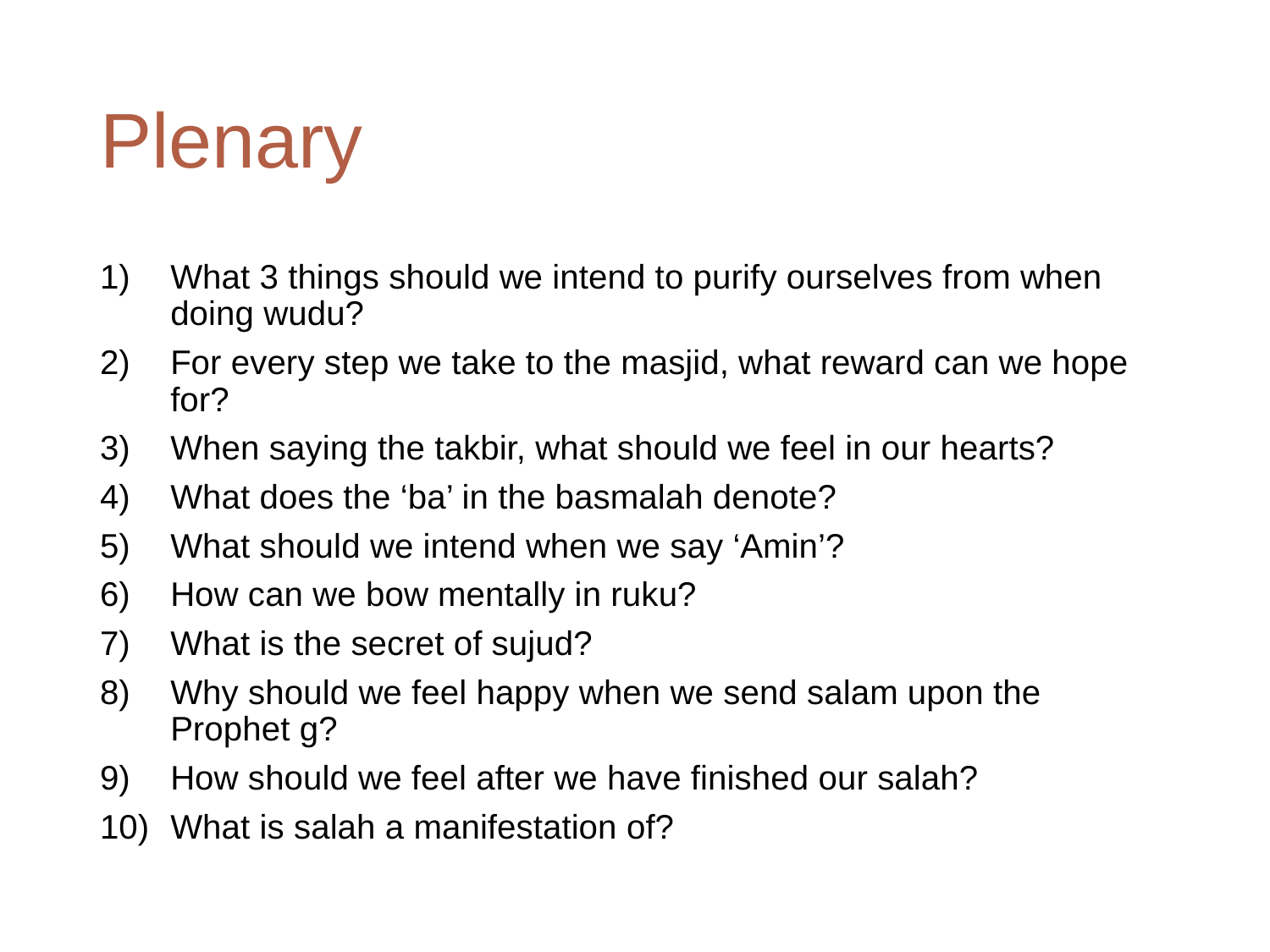

# Plenary
What 3 things should we intend to purify ourselves from when doing wudu?
For every step we take to the masjid, what reward can we hope for?
When saying the takbir, what should we feel in our hearts?
What does the ‘ba’ in the basmalah denote?
What should we intend when we say ‘Amin’?
How can we bow mentally in ruku?
What is the secret of sujud?
Why should we feel happy when we send salam upon the Prophet g?
How should we feel after we have finished our salah?
What is salah a manifestation of?